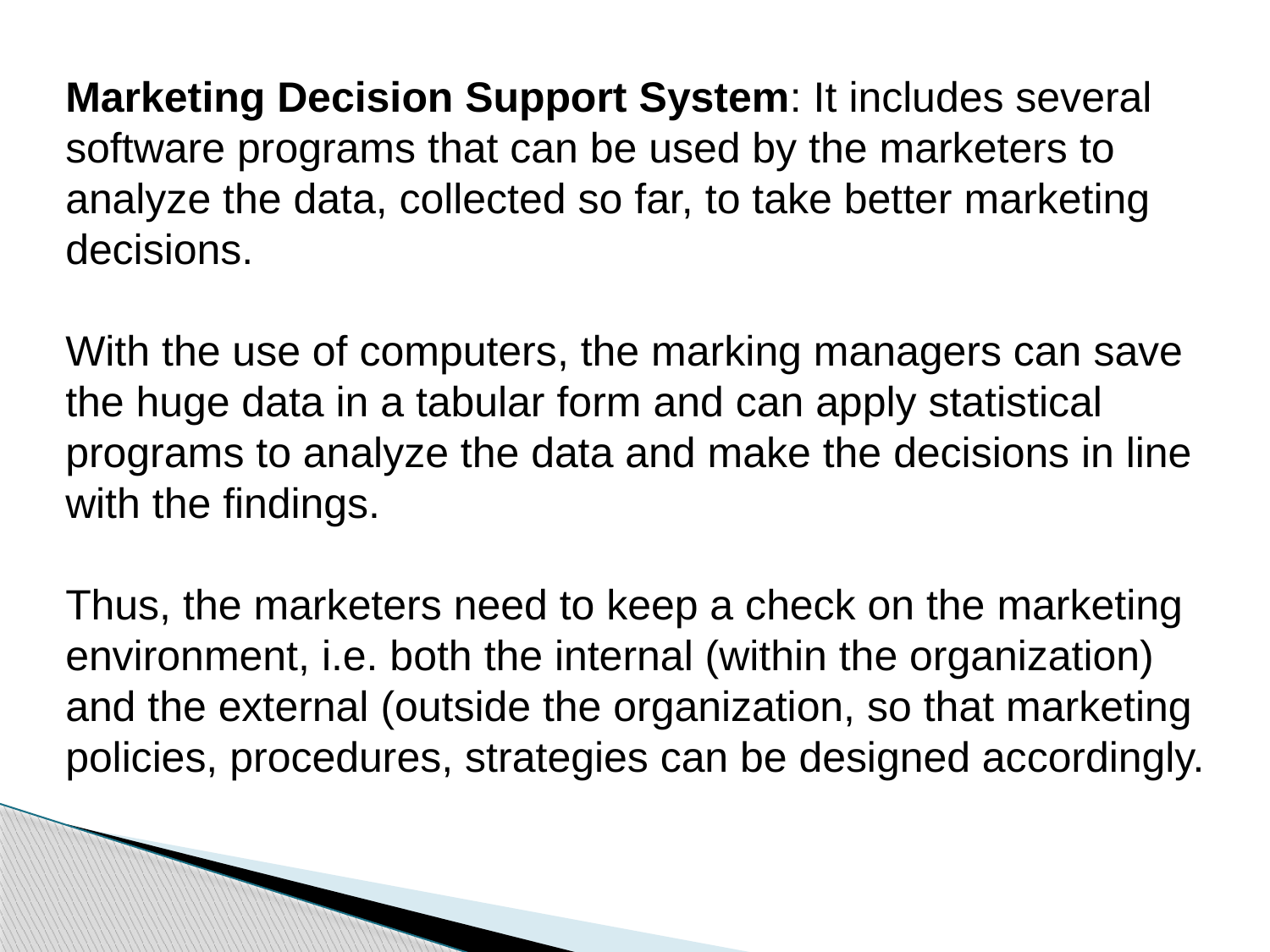

Marketing Decision Support System: It includes several software programs that can be used by the marketers to analyze the data, collected so far, to take better marketing decisions.

With the use of computers, the marking managers can save the huge data in a tabular form and can apply statistical programs to analyze the data and make the decisions in line with the findings.

Thus, the marketers need to keep a check on the marketing environment, i.e. both the internal (within the organization) and the external (outside the organization, so that marketing policies, procedures, strategies can be designed accordingly.